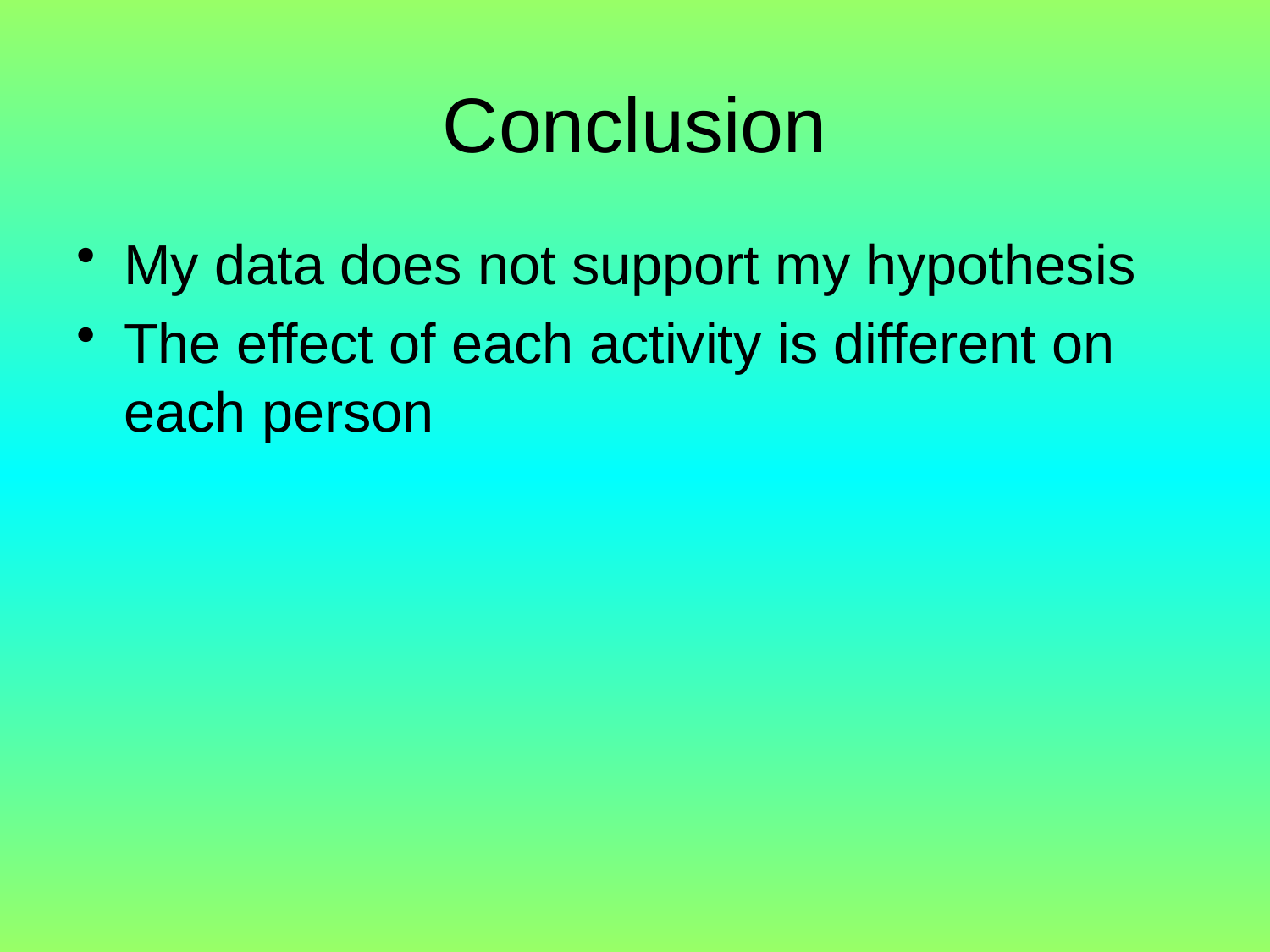

# Conclusion
My data does not support my hypothesis
The effect of each activity is different on each person